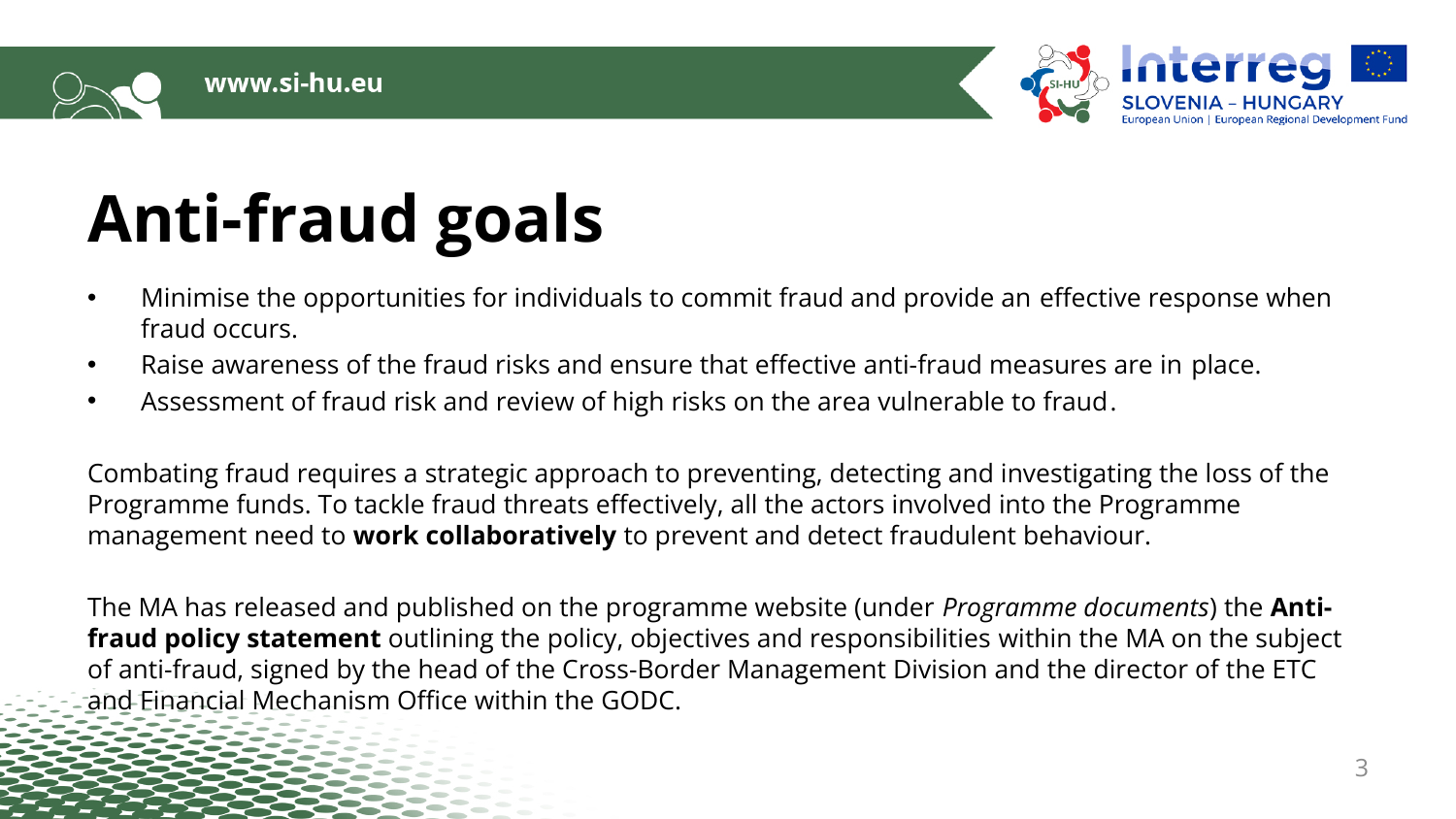

# Anti-fraud goals
Minimise the opportunities for individuals to commit fraud and provide an effective response when fraud occurs.
Raise awareness of the fraud risks and ensure that effective anti-fraud measures are in place.
Assessment of fraud risk and review of high risks on the area vulnerable to fraud.

Combating fraud requires a strategic approach to preventing, detecting and investigating the loss of the Programme funds. To tackle fraud threats effectively, all the actors involved into the Programme management need to work collaboratively to prevent and detect fraudulent behaviour.

The MA has released and published on the programme website (under Programme documents) the Anti-fraud policy statement outlining the policy, objectives and responsibilities within the MA on the subject of anti-fraud, signed by the head of the Cross-Border Management Division and the director of the ETC and Financial Mechanism Office within the GODC.

3